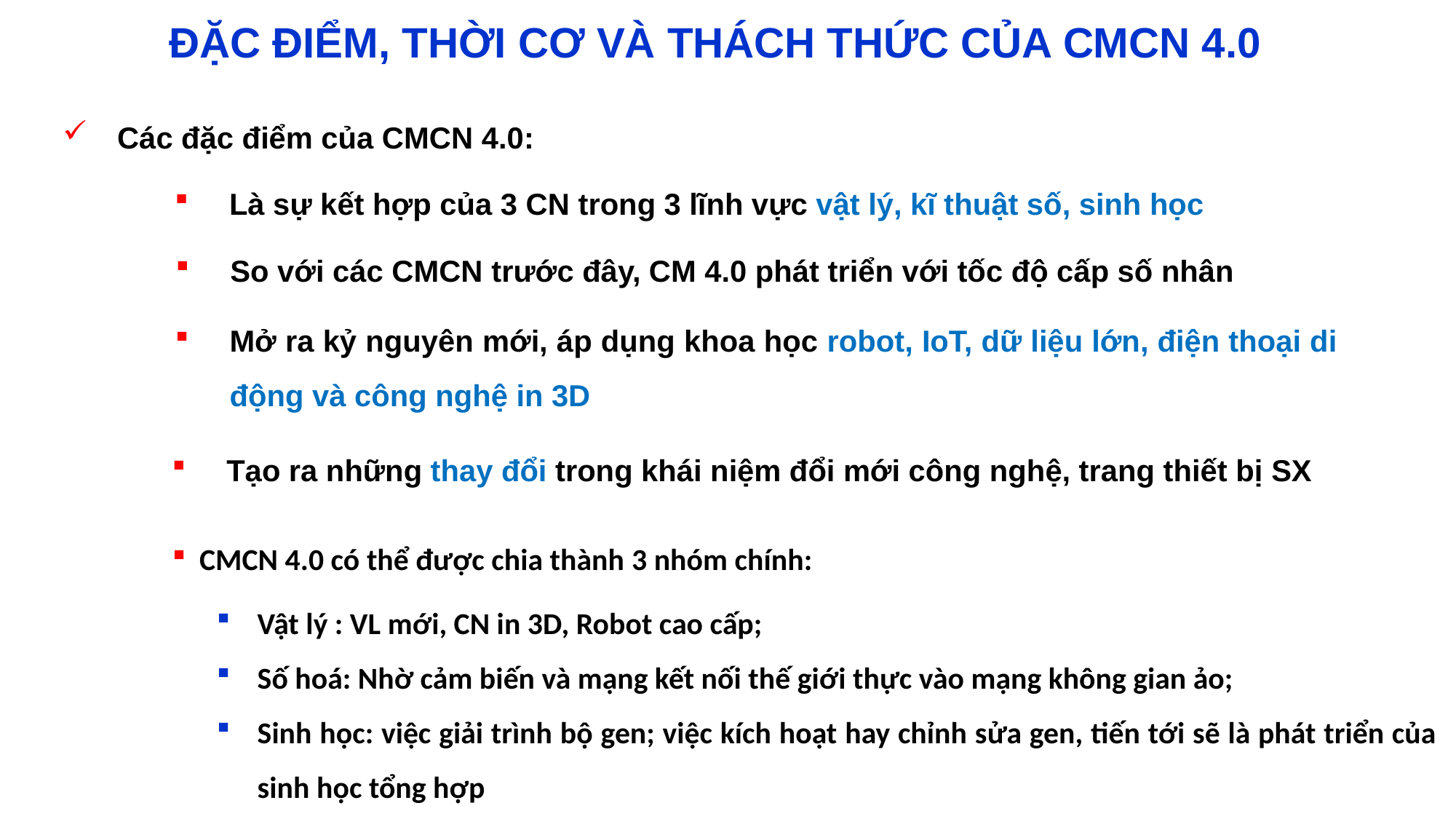

# ĐẶC ĐIỂM, THỜI CƠ VÀ THÁCH THỨC CỦA CMCN 4.0
Các đặc điểm của CMCN 4.0:
Là sự kết hợp của 3 CN trong 3 lĩnh vực vật lý, kĩ thuật số, sinh học
So với các CMCN trước đây, CM 4.0 phát triển với tốc độ cấp số nhân
Mở ra kỷ nguyên mới, áp dụng khoa học robot, IoT, dữ liệu lớn, điện thoại di động và công nghệ in 3D
Tạo ra những thay đổi trong khái niệm đổi mới công nghệ, trang thiết bị SX
CMCN 4.0 có thể được chia thành 3 nhóm chính:
Vật lý : VL mới, CN in 3D, Robot cao cấp;
Số hoá: Nhờ cảm biến và mạng kết nối thế giới thực vào mạng không gian ảo;
Sinh học: việc giải trình bộ gen; việc kích hoạt hay chỉnh sửa gen, tiến tới sẽ là phát triển của sinh học tổng hợp